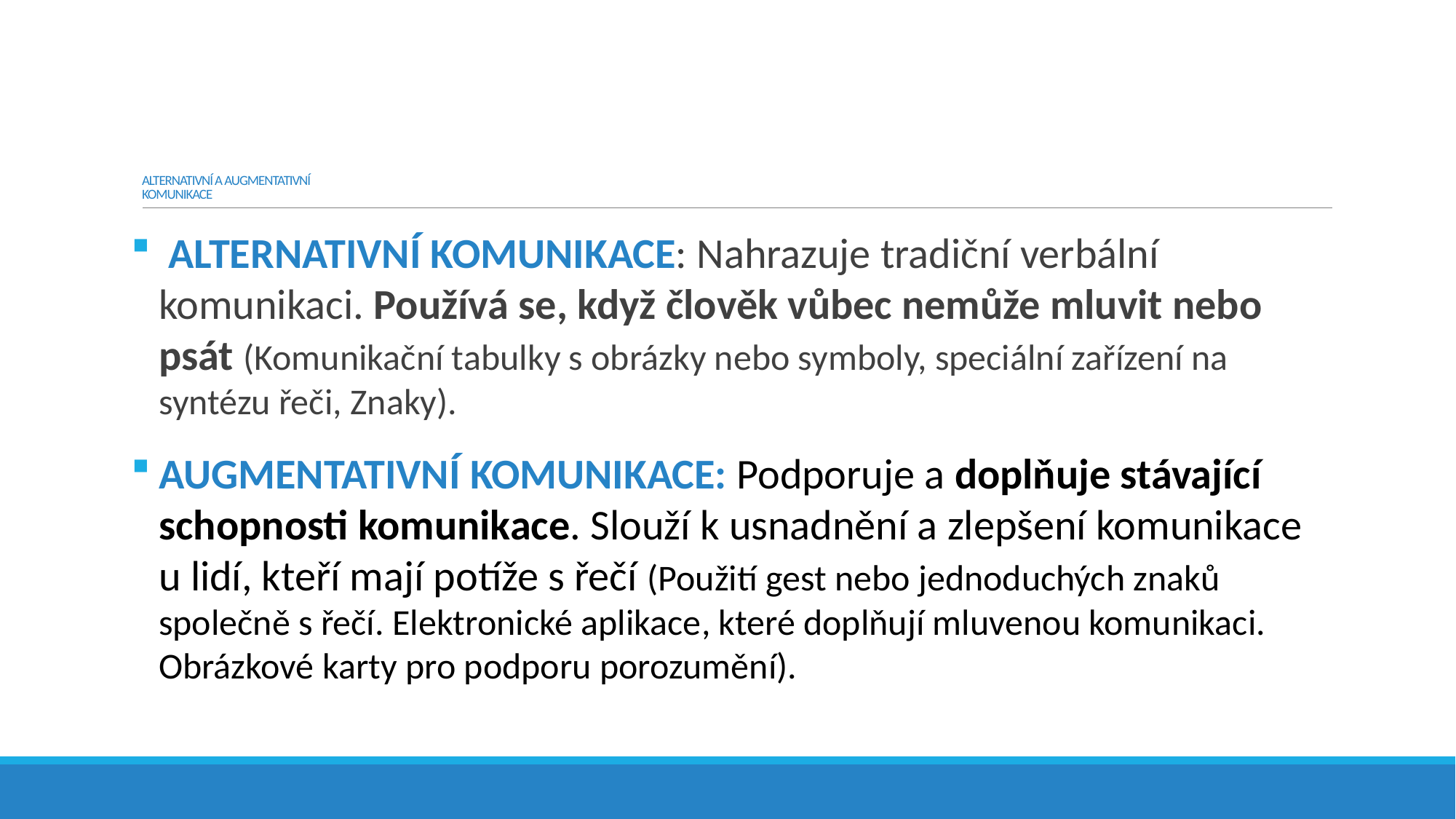

# ALTERNATIVNÍ A AUGMENTATIVNÍ KOMUNIKACE
 ALTERNATIVNÍ KOMUNIKACE: Nahrazuje tradiční verbální komunikaci. Používá se, když člověk vůbec nemůže mluvit nebo psát (Komunikační tabulky s obrázky nebo symboly, speciální zařízení na syntézu řeči, Znaky).
AUGMENTATIVNÍ KOMUNIKACE: Podporuje a doplňuje stávající schopnosti komunikace. Slouží k usnadnění a zlepšení komunikace
u lidí, kteří mají potíže s řečí (Použití gest nebo jednoduchých znaků společně s řečí. Elektronické aplikace, které doplňují mluvenou komunikaci. Obrázkové karty pro podporu porozumění).